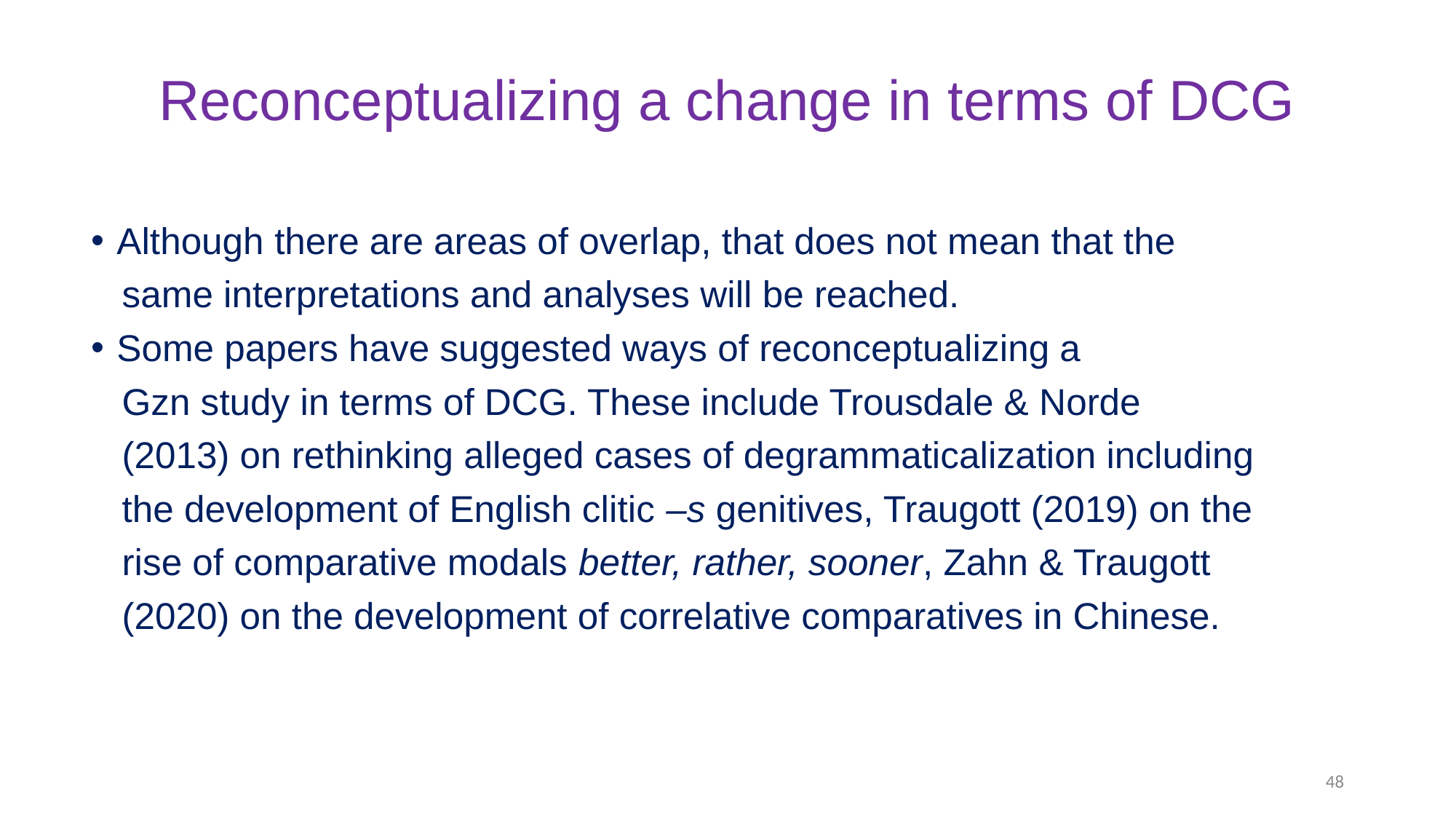

# Reconceptualizing a change in terms of DCG
Although there are areas of overlap, that does not mean that the
   same interpretations and analyses will be reached.
Some papers have suggested ways of reconceptualizing a
   Gzn study in terms of DCG. These include Trousdale & Norde
   (2013) on rethinking alleged cases of degrammaticalization including
   the development of English clitic –s genitives, Traugott (2019) on the
   rise of comparative modals better, rather, sooner, Zahn & Traugott
   (2020) on the development of correlative comparatives in Chinese.

48